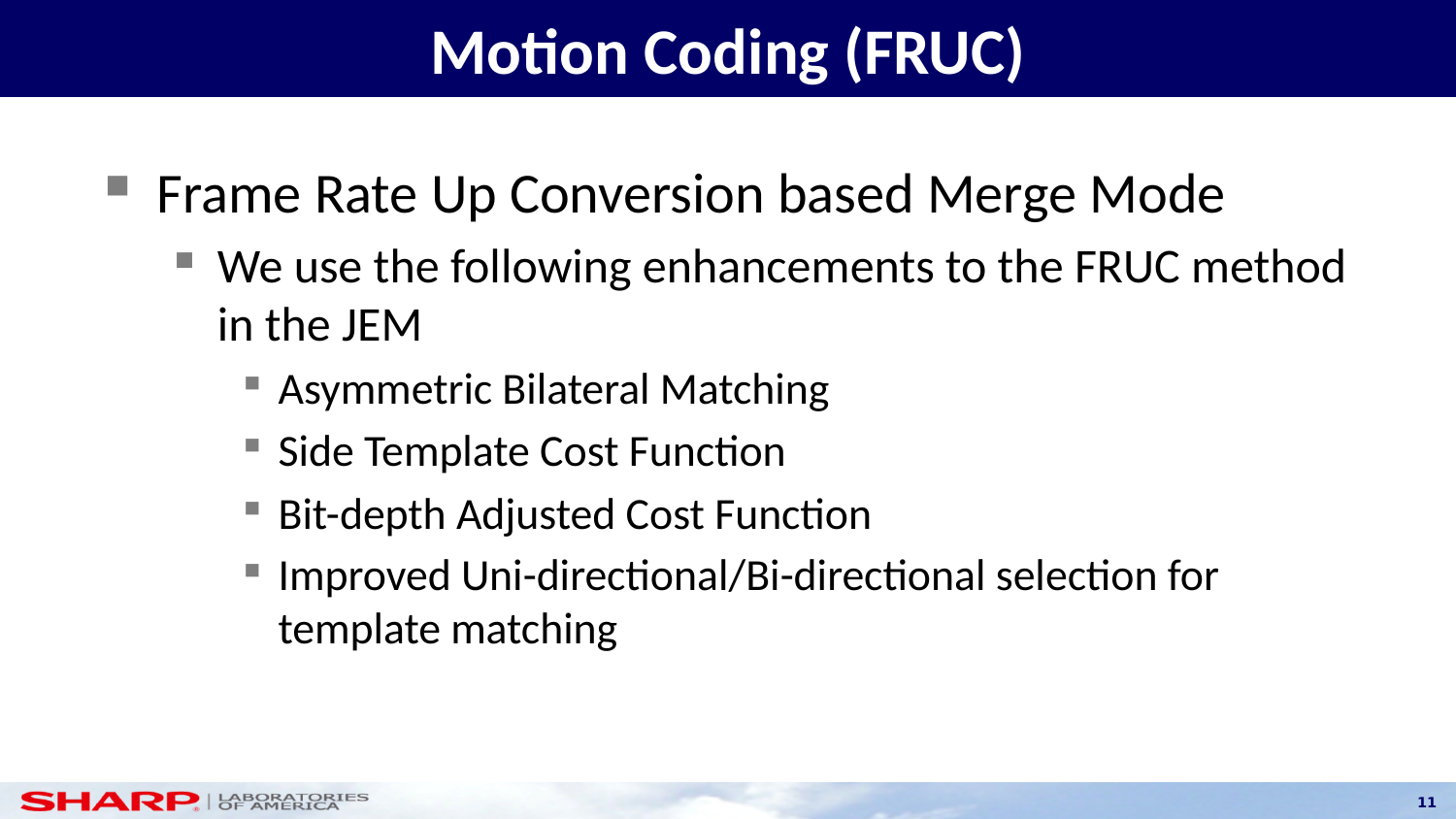

# Motion Coding (FRUC)
Frame Rate Up Conversion based Merge Mode
We use the following enhancements to the FRUC method in the JEM
Asymmetric Bilateral Matching
Side Template Cost Function
Bit-depth Adjusted Cost Function
Improved Uni-directional/Bi-directional selection for template matching